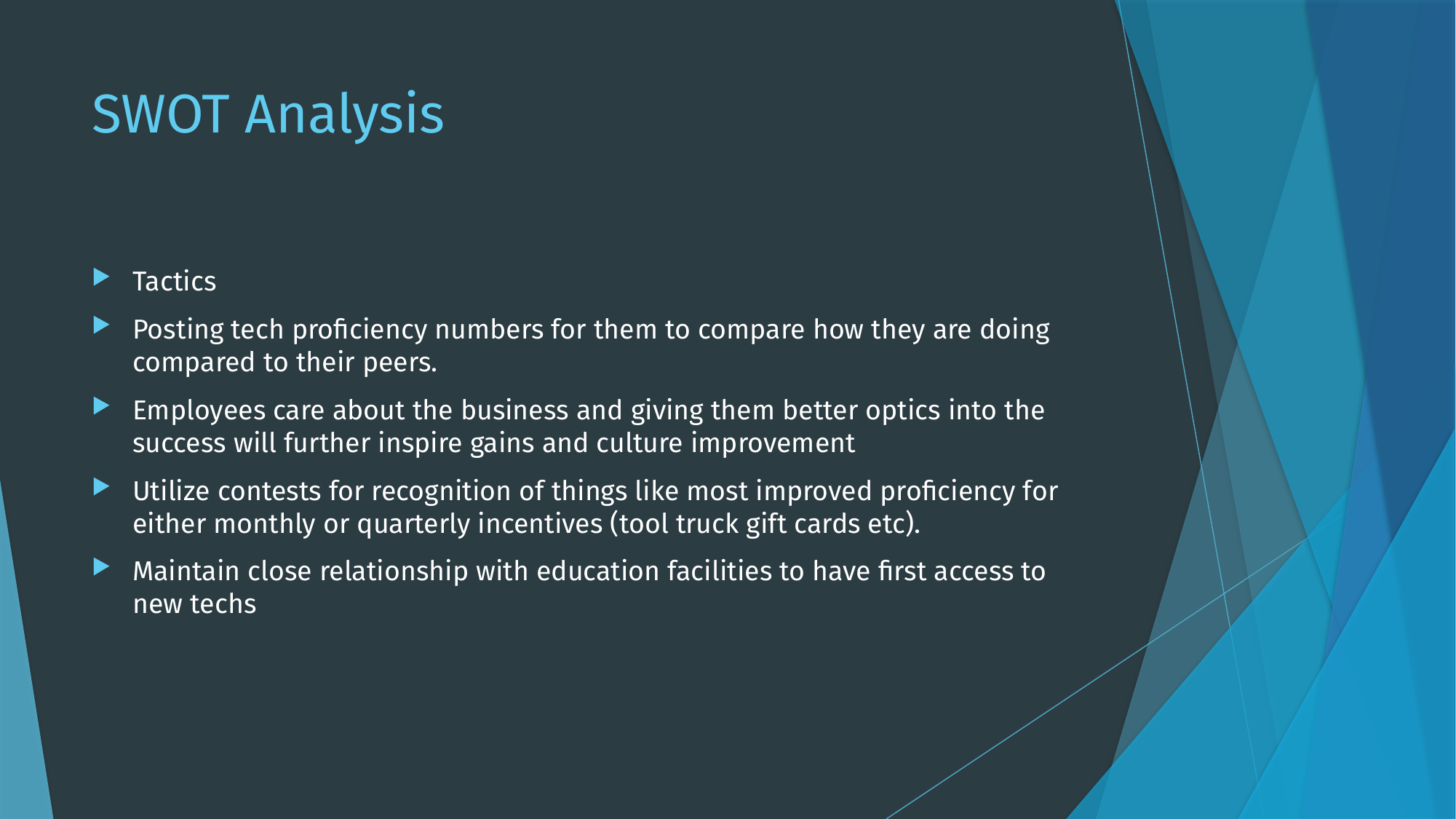

# SWOT Analysis
Tactics
Posting tech proficiency numbers for them to compare how they are doing compared to their peers.
Employees care about the business and giving them better optics into the success will further inspire gains and culture improvement
Utilize contests for recognition of things like most improved proficiency for either monthly or quarterly incentives (tool truck gift cards etc).
Maintain close relationship with education facilities to have first access to new techs